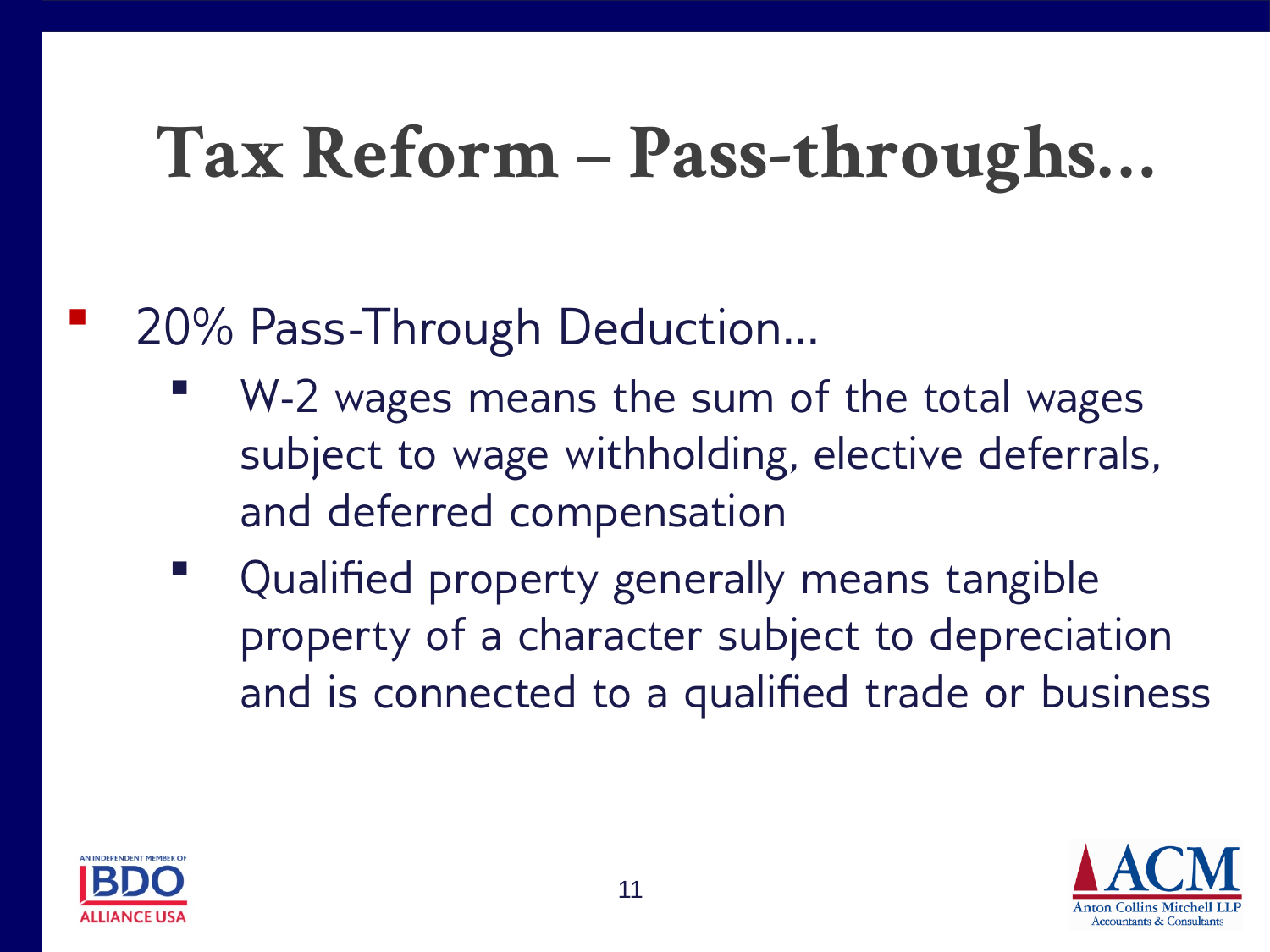

# Tax Reform – Pass-throughs…
20% Pass-Through Deduction…
W-2 wages means the sum of the total wages subject to wage withholding, elective deferrals, and deferred compensation
Qualified property generally means tangible property of a character subject to depreciation and is connected to a qualified trade or business
11